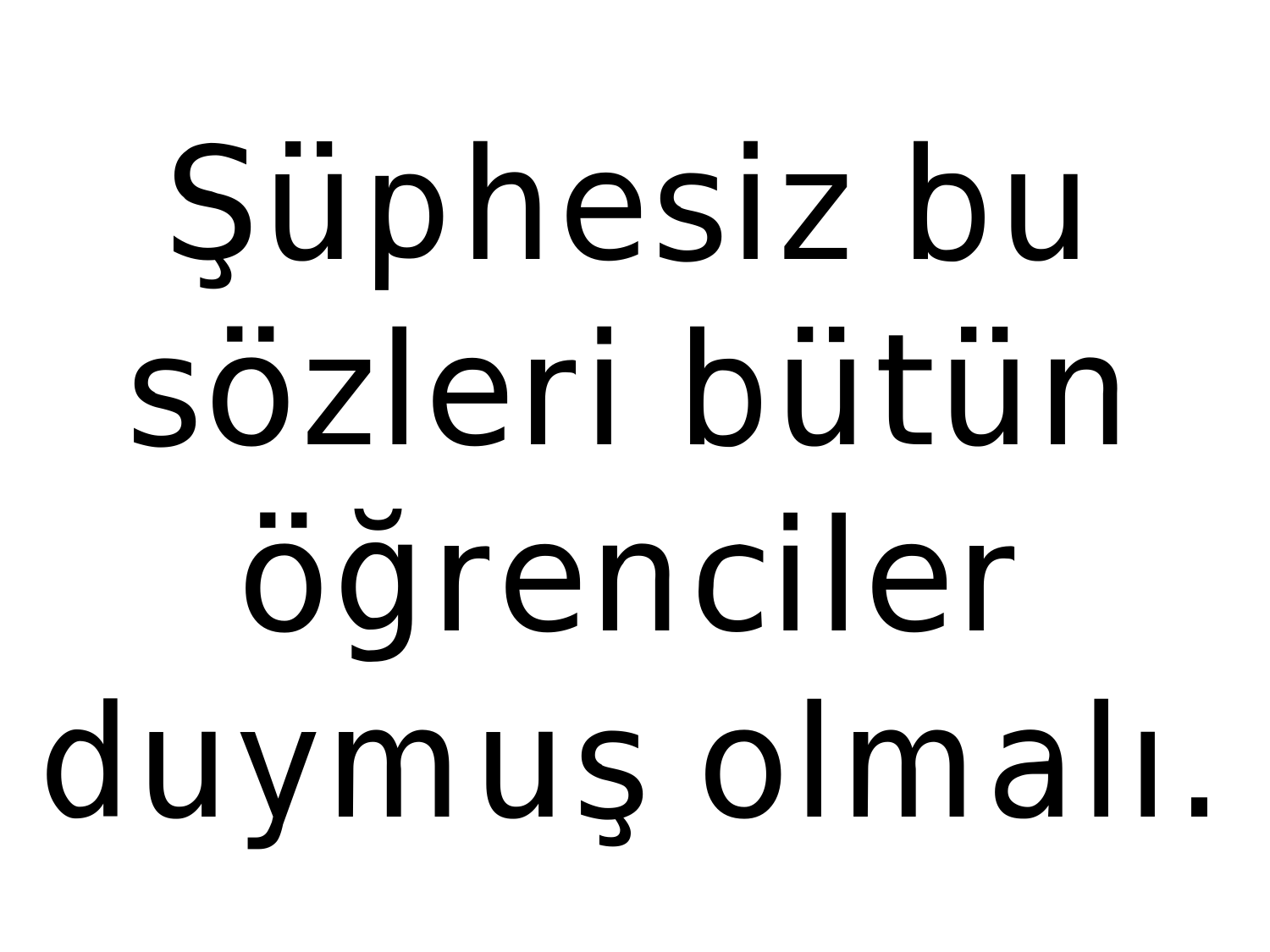

# Şüphesiz bu sözleri bütün öğrenciler duymuş olmalı.